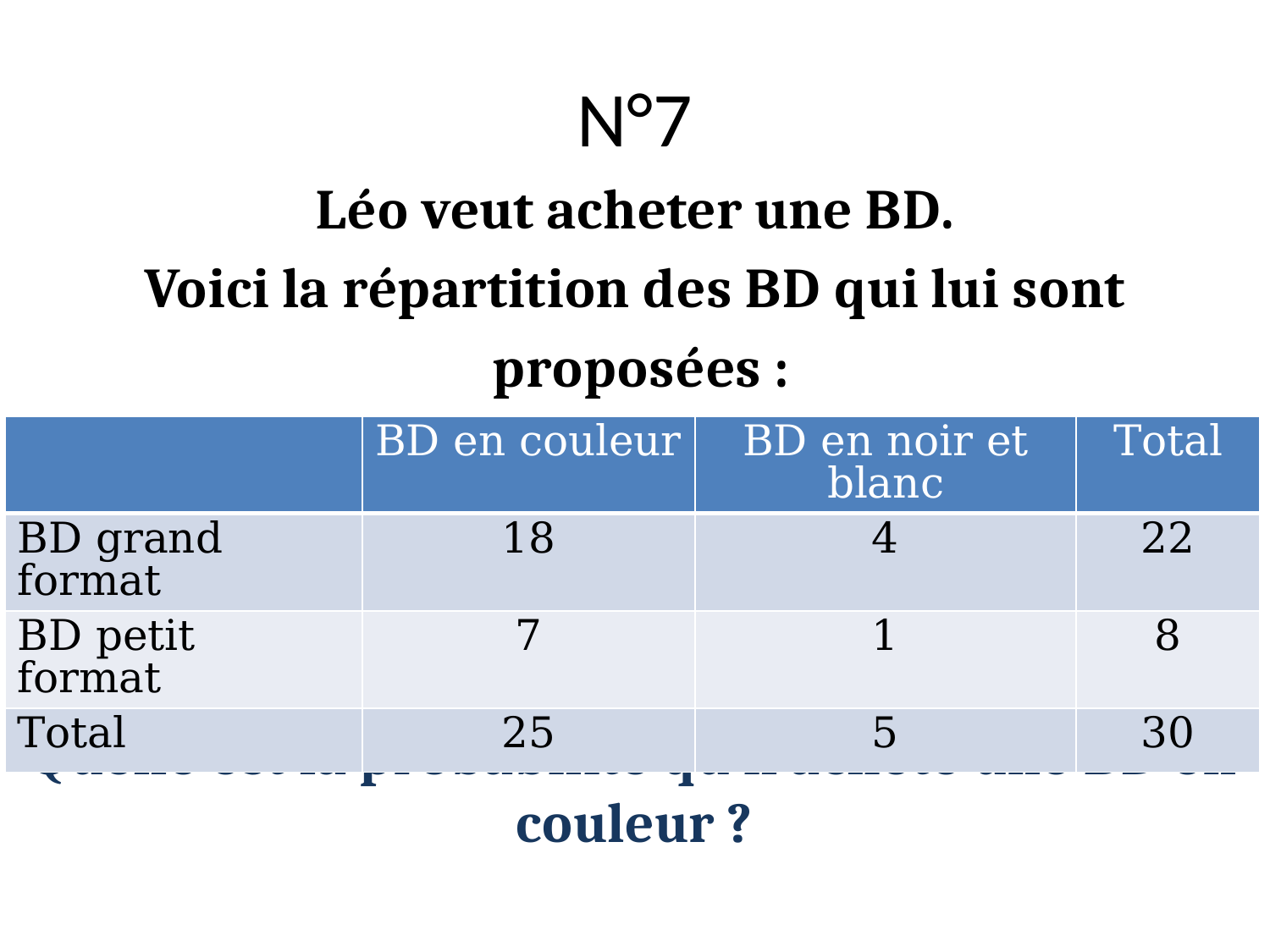

# N°7
Léo veut acheter une BD.
Voici la répartition des BD qui lui sont
 proposées :
|  | BD en couleur | BD en noir et blanc | Total |
| --- | --- | --- | --- |
| BD grand format | 18 | 4 | 22 |
| BD petit format | 7 | 1 | 8 |
| Total | 25 | 5 | 30 |
Quelle est la probabilité qu’il achète une BD en couleur ?